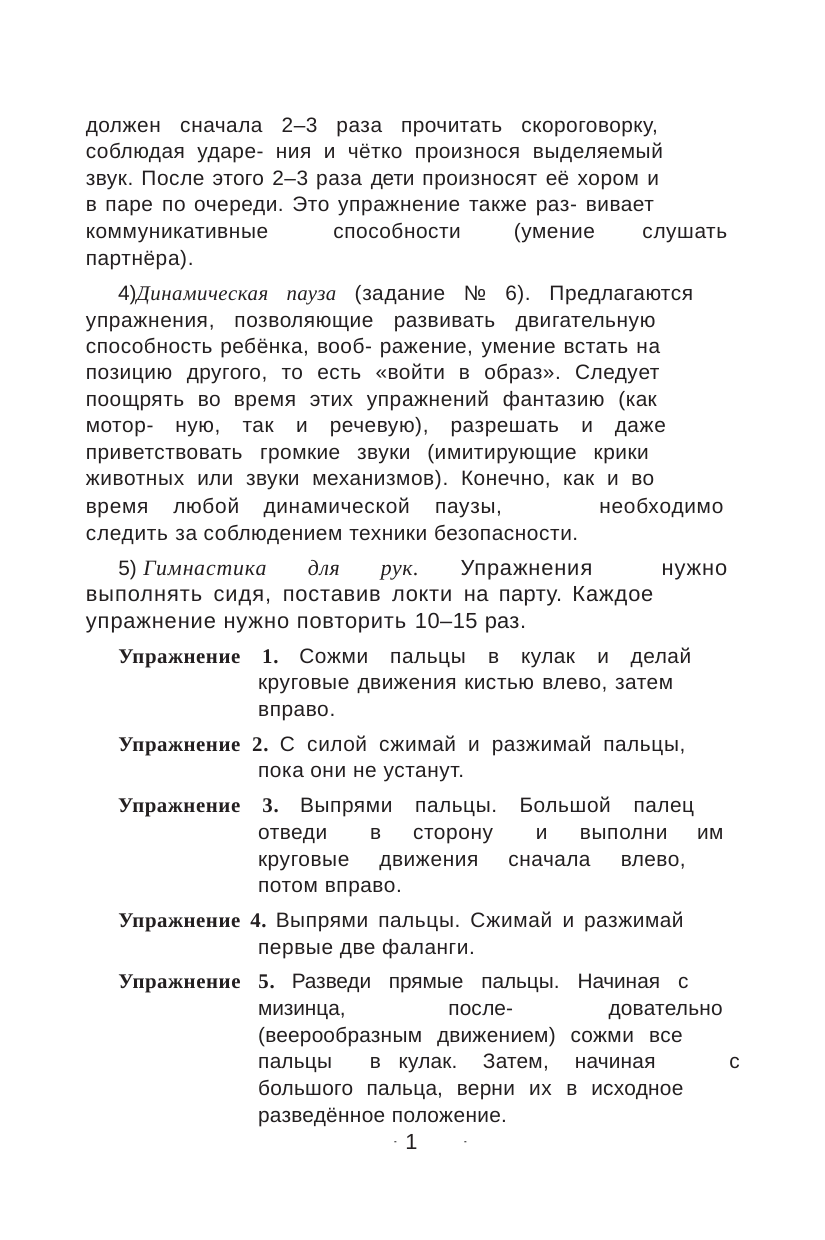

должен сначала 2–3 раза прочитать скороговорку,
соблюдая ударе- ния и чётко произнося выделяемый
звук. После этого 2–3 раза дети произносят её хором и
в паре по очереди. Это упражнение также раз- вивает
Упражнение 6. Сожми пальцы в кулак. Разгибай и
сгибай отдельно каждый палец.
коммуникативные
партнёра).
способности
(умение
слушать
4)Динамическая пауза (задание № 6). Предлагаются
упражнения, позволяющие развивать двигательную
способность ребёнка, вооб- ражение, умение встать на
позицию другого, то есть «войти в образ». Следует
поощрять во время этих упражнений фантазию (как
мотор- ную, так и речевую), разрешать и даже
приветствовать громкие звуки (имитирующие крики
животных или звуки механизмов). Конечно, как и во
время любой динамической паузы,
следить за соблюдением техники безопасности.
5) Гимнастика для рук. Упражнения
необходимо
нужно
выполнять сидя, поставив локти на парту. Каждое
упражнение нужно повторить 10–15 раз.
Упражнение 1. Сожми пальцы в кулак и делай
круговые движения кистью влево, затем
вправо.
Упражнение 2. С силой сжимай и разжимай пальцы,
пока они не устанут.
Упражнение 3. Выпрями пальцы. Большой палец
отведи
в
сторону
и
выполни им
круговые движения сначала влево,
потом вправо.
Упражнение 4. Выпрями пальцы. Сжимай и разжимай
первые две фаланги.
Упражнение 5. Разведи прямые пальцы. Начиная с
мизинца,
(веерообразным движением) сожми все
пальцы кулак. Затем, начиная
после-
довательно
в
с
большого пальца, верни их в исходное
разведённое положение.
1
1